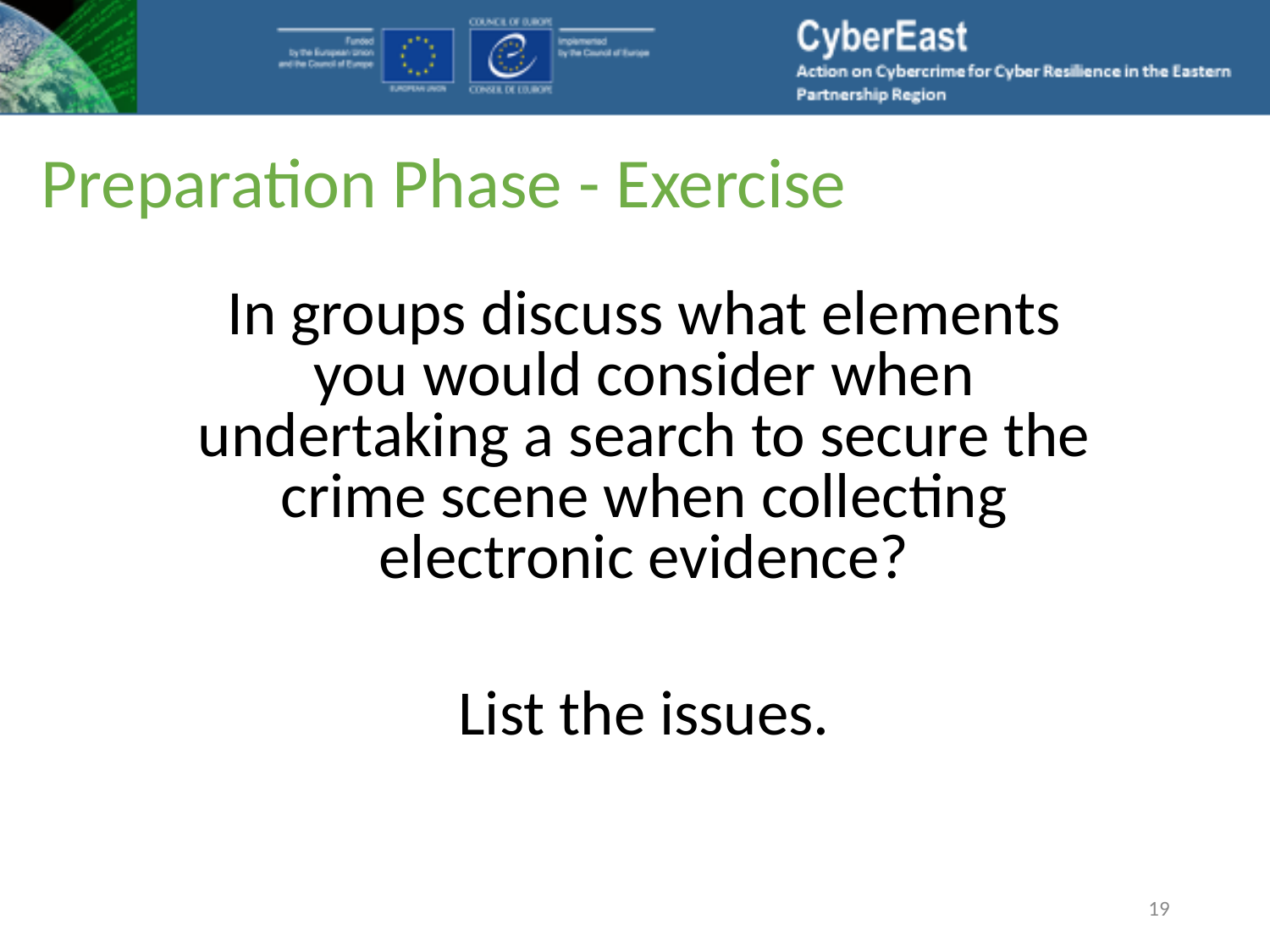

# Preparation Phase - Exercise
In groups discuss what elements you would consider when undertaking a search to secure the crime scene when collecting electronic evidence?

List the issues.

19